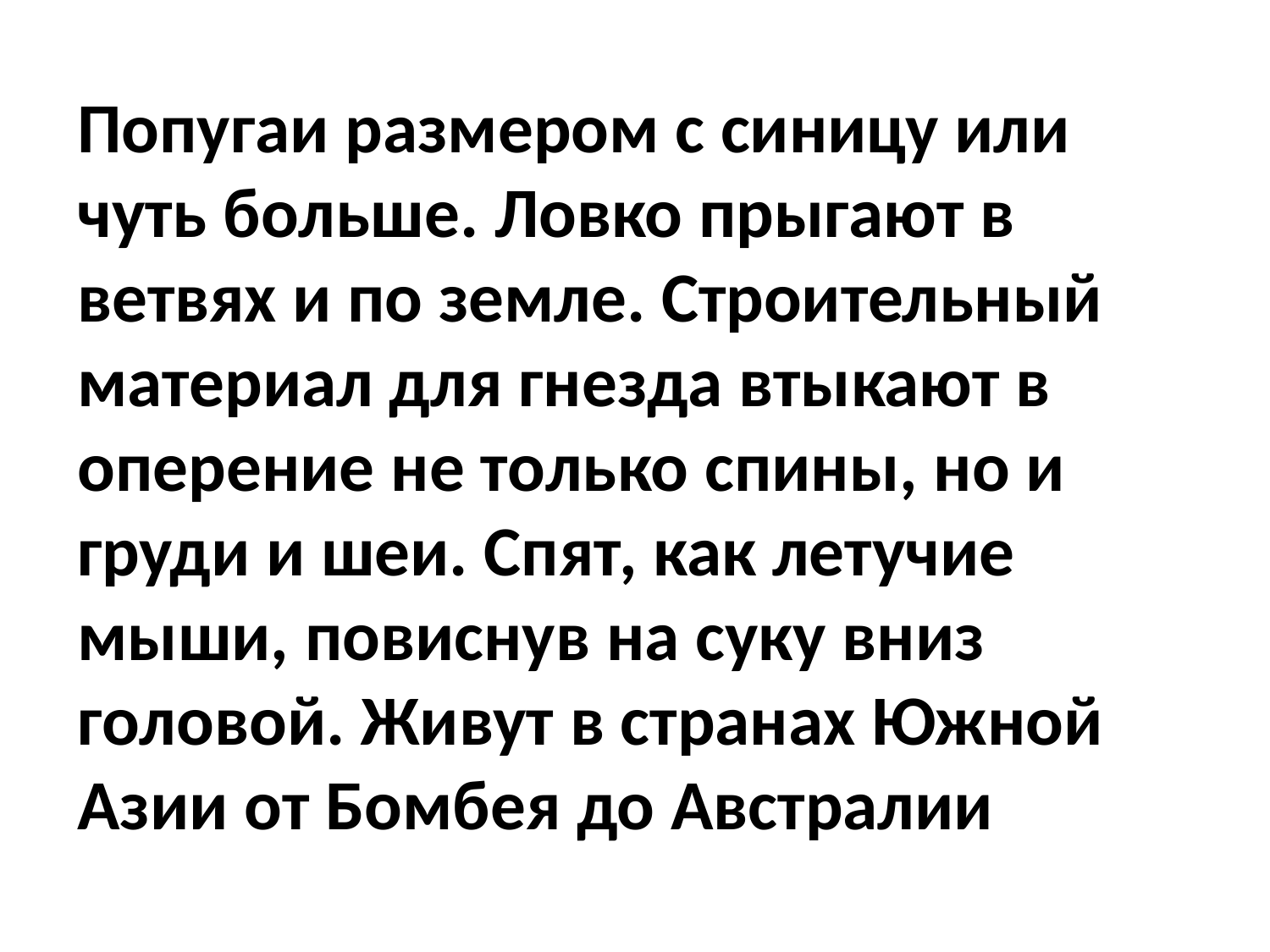

Попугаи размером с синицу или чуть больше. Ловко прыгают в ветвях и по земле. Строительный материал для гнезда втыкают в оперение не только спины, но и груди и шеи. Спят, как летучие мыши, повиснув на суку вниз головой. Живут в странах Южной Азии от Бомбея до Австралии